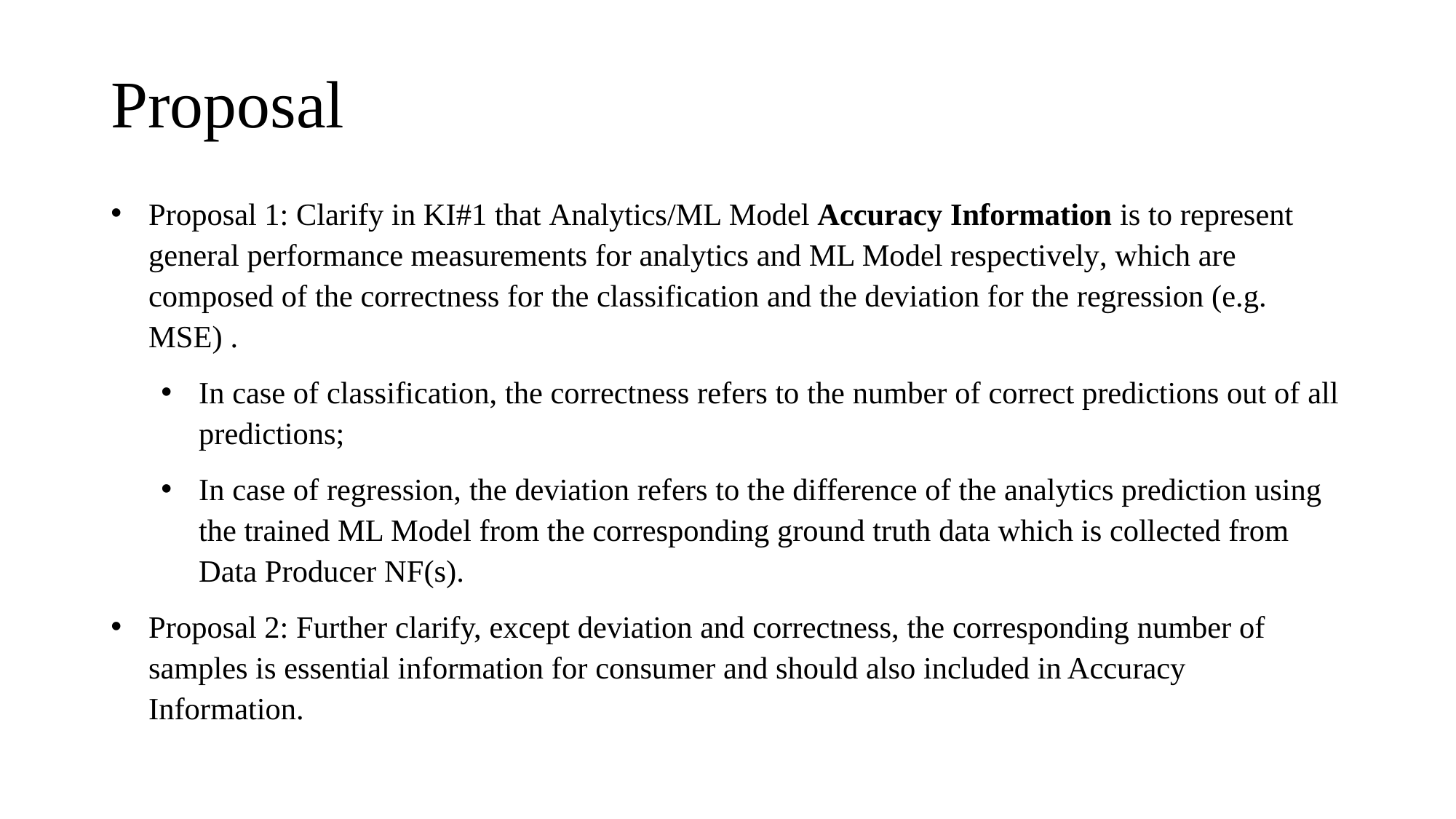

# Proposal
Proposal 1: Clarify in KI#1 that Analytics/ML Model Accuracy Information is to represent general performance measurements for analytics and ML Model respectively, which are composed of the correctness for the classification and the deviation for the regression (e.g. MSE) .
In case of classification, the correctness refers to the number of correct predictions out of all predictions;
In case of regression, the deviation refers to the difference of the analytics prediction using the trained ML Model from the corresponding ground truth data which is collected from Data Producer NF(s).
Proposal 2: Further clarify, except deviation and correctness, the corresponding number of samples is essential information for consumer and should also included in Accuracy Information.